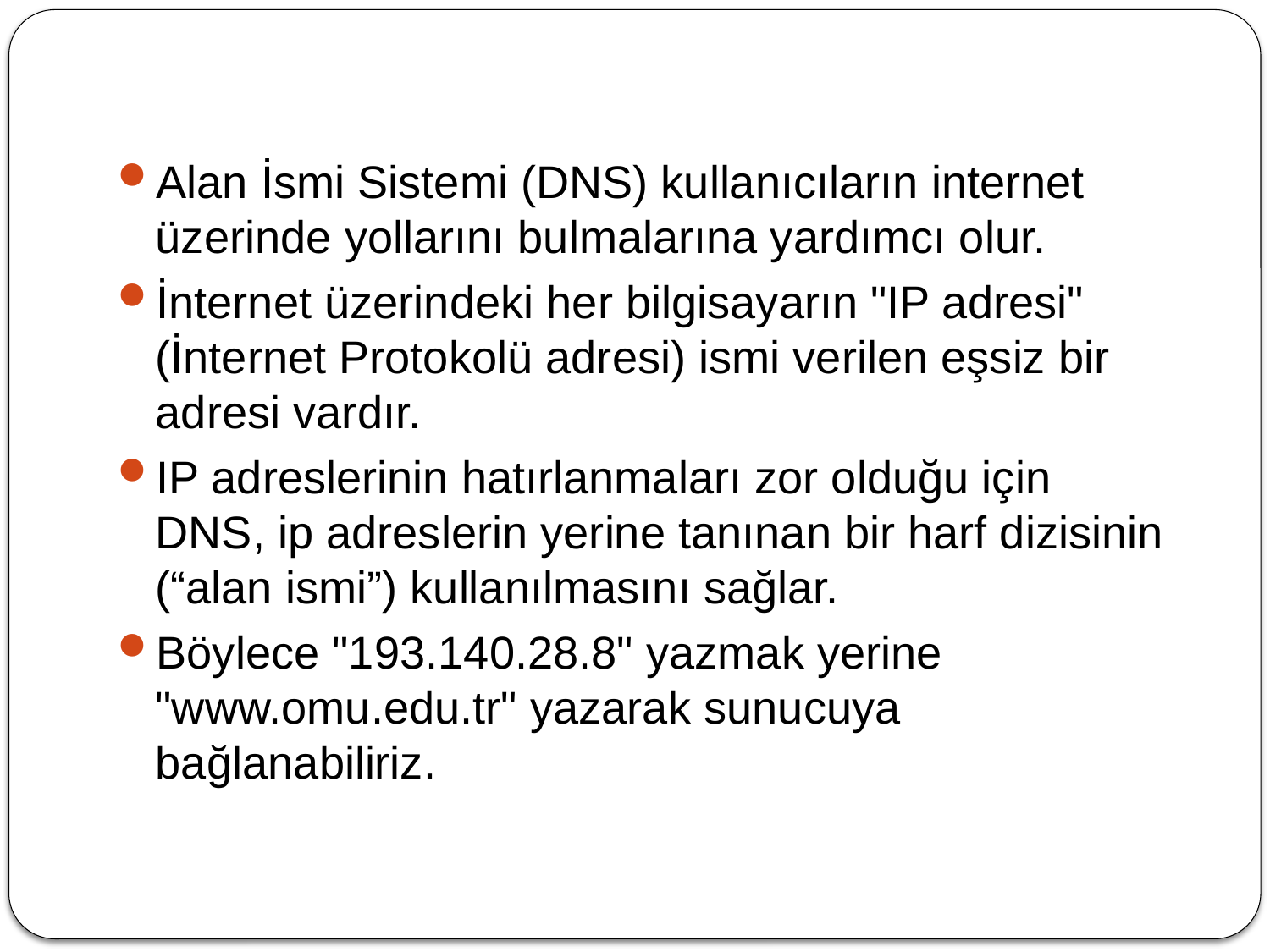

Alan İsmi Sistemi (DNS) kullanıcıların internet üzerinde yollarını bulmalarına yardımcı olur.
İnternet üzerindeki her bilgisayarın "IP adresi" (İnternet Protokolü adresi) ismi verilen eşsiz bir adresi vardır.
IP adreslerinin hatırlanmaları zor olduğu için DNS, ip adreslerin yerine tanınan bir harf dizisinin (“alan ismi”) kullanılmasını sağlar.
Böylece "193.140.28.8" yazmak yerine "www.omu.edu.tr" yazarak sunucuya bağlanabiliriz.